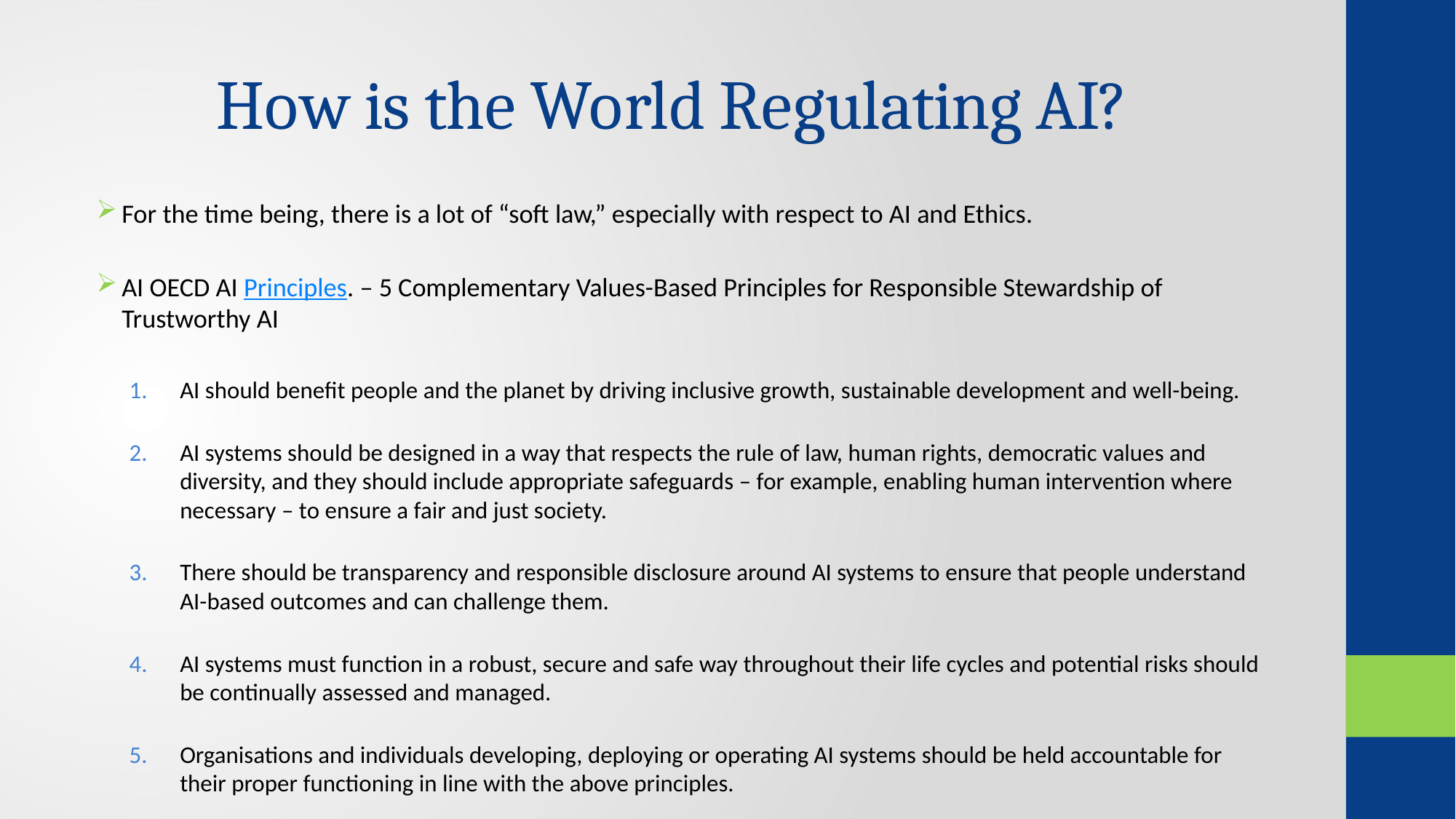

# How is the World Regulating AI?
For the time being, there is a lot of “soft law,” especially with respect to AI and Ethics.

AI OECD AI Principles. – 5 Complementary Values-Based Principles for Responsible Stewardship of Trustworthy AI

AI should benefit people and the planet by driving inclusive growth, sustainable development and well-being.
AI systems should be designed in a way that respects the rule of law, human rights, democratic values and diversity, and they should include appropriate safeguards – for example, enabling human intervention where necessary – to ensure a fair and just society.
There should be transparency and responsible disclosure around AI systems to ensure that people understand AI-based outcomes and can challenge them.
AI systems must function in a robust, secure and safe way throughout their life cycles and potential risks should be continually assessed and managed.
Organisations and individuals developing, deploying or operating AI systems should be held accountable for their proper functioning in line with the above principles.